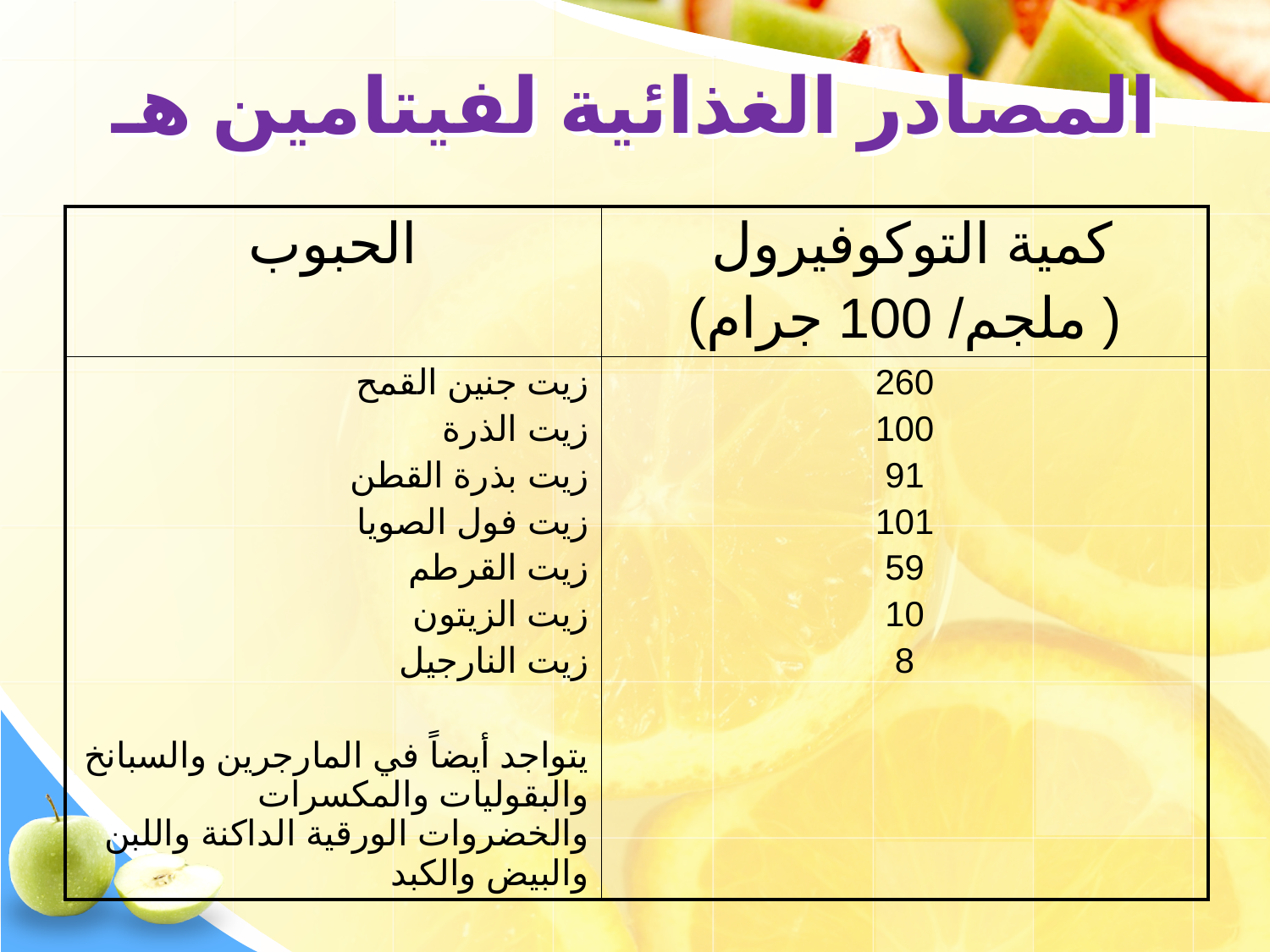

# المصادر الغذائية لفيتامين هـ
| الحبوب | كمية التوكوفيرول ( ملجم/ 100 جرام) |
| --- | --- |
| زيت جنين القمح زيت الذرة زيت بذرة القطن زيت فول الصويا زيت القرطم زيت الزيتون زيت النارجيل يتواجد أيضاً في المارجرين والسبانخ والبقوليات والمكسرات والخضروات الورقية الداكنة واللبن والبيض والكبد | 260 100 91 101 59 10 8 |